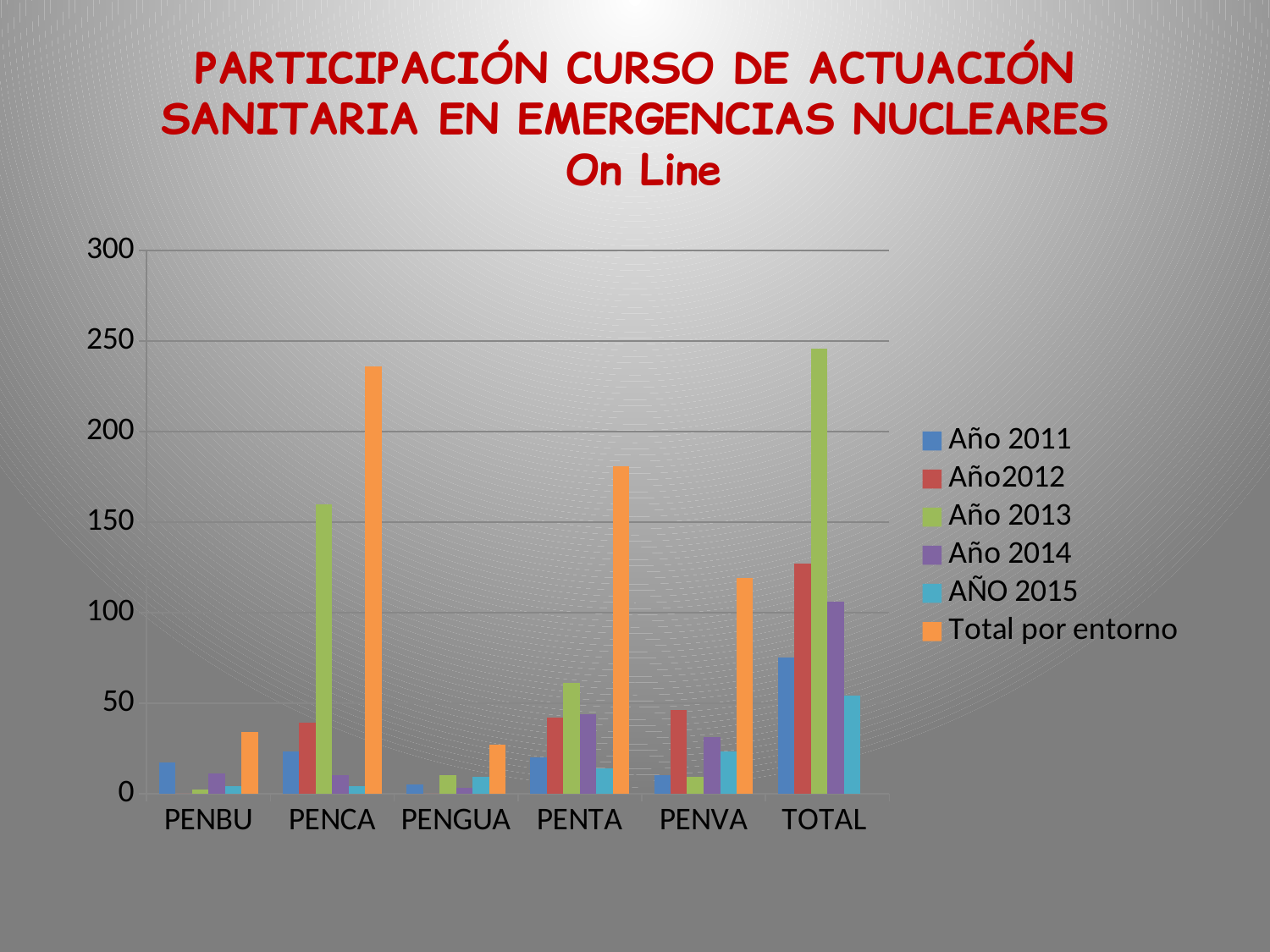

# PARTICIPACIÓN CURSO DE ACTUACIÓN SANITARIA EN EMERGENCIAS NUCLEARES On Line

### Chart

| Category | Año 2011 | Año2012 | Año 2013 | Año 2014 | AÑO 2015 | Total por entorno  |
|---|---|---|---|---|---|---|
| PENBU | 17.0 | 0.0 | 2.0 | 11.0 | 4.0 | 34.0 |
| PENCA | 23.0 | 39.0 | 160.0 | 10.0 | 4.0 | 236.0 |
| PENGUA | 5.0 | 0.0 | 10.0 | 3.0 | 9.0 | 27.0 |
| PENTA | 20.0 | 42.0 | 61.0 | 44.0 | 14.0 | 181.0 |
| PENVA | 10.0 | 46.0 | 9.0 | 31.0 | 23.0 | 119.0 |
| TOTAL  | 75.0 | 127.0 | 246.0 | 106.0 | 54.0 | None |